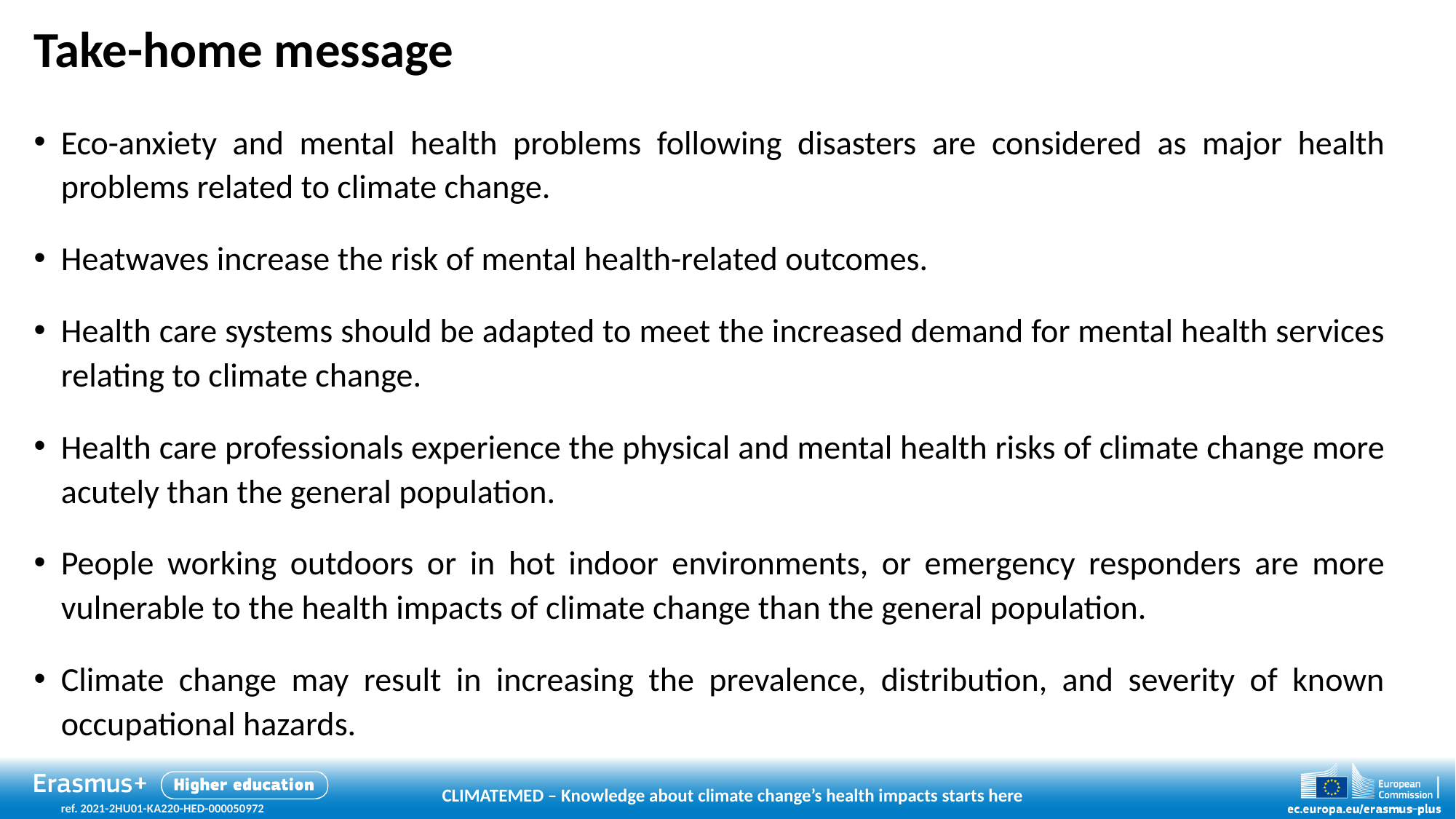

# Take-home message
Eco-anxiety and mental health problems following disasters are considered as major health problems related to climate change.
Heatwaves increase the risk of mental health-related outcomes.
Health care systems should be adapted to meet the increased demand for mental health services relating to climate change.
Health care professionals experience the physical and mental health risks of climate change more acutely than the general population.
People working outdoors or in hot indoor environments, or emergency responders are more vulnerable to the health impacts of climate change than the general population.
Climate change may result in increasing the prevalence, distribution, and severity of known occupational hazards.